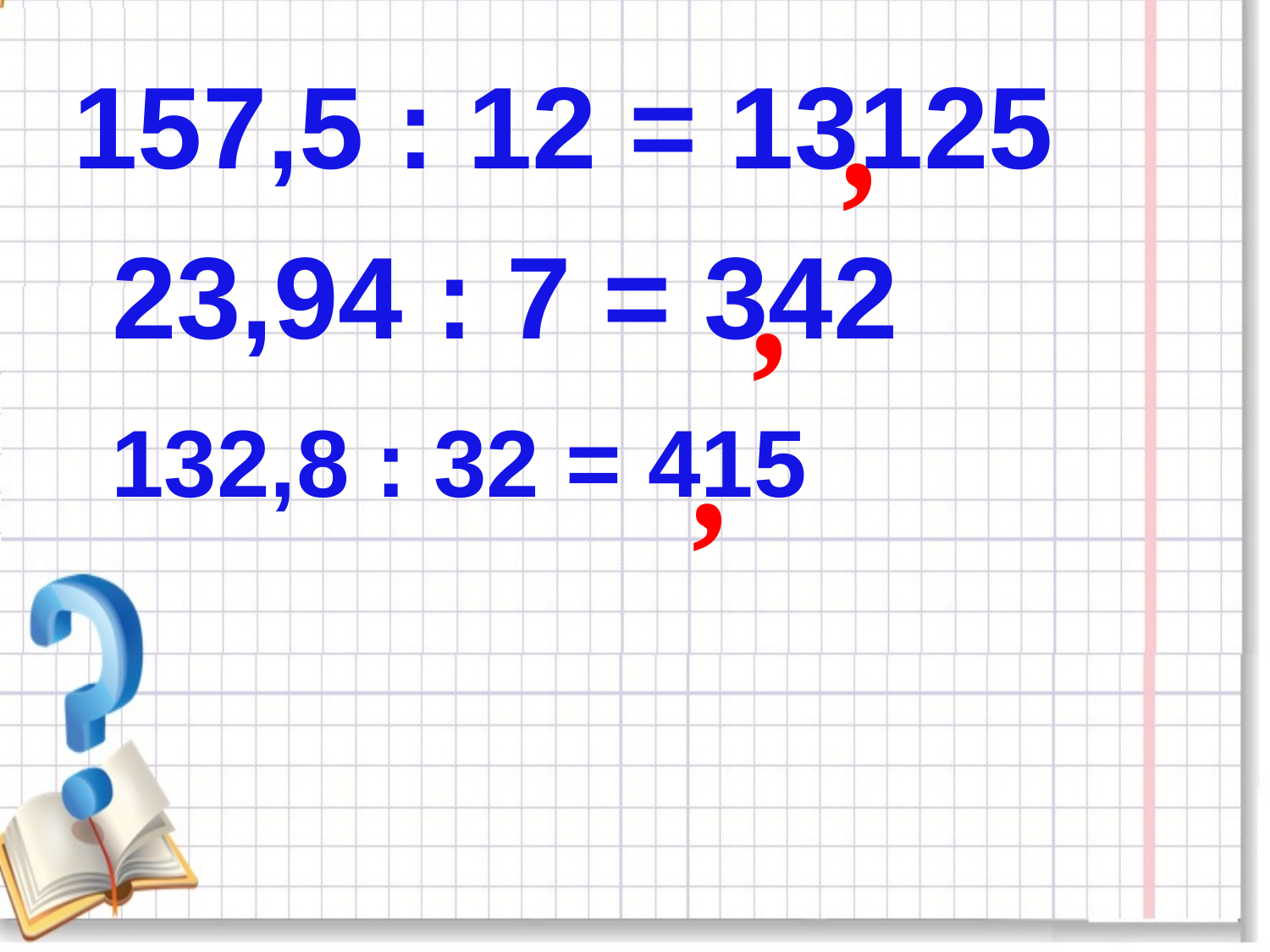

,
157,5 : 12 = 13125
,
23,94 : 7 = 342
,
132,8 : 32 = 415